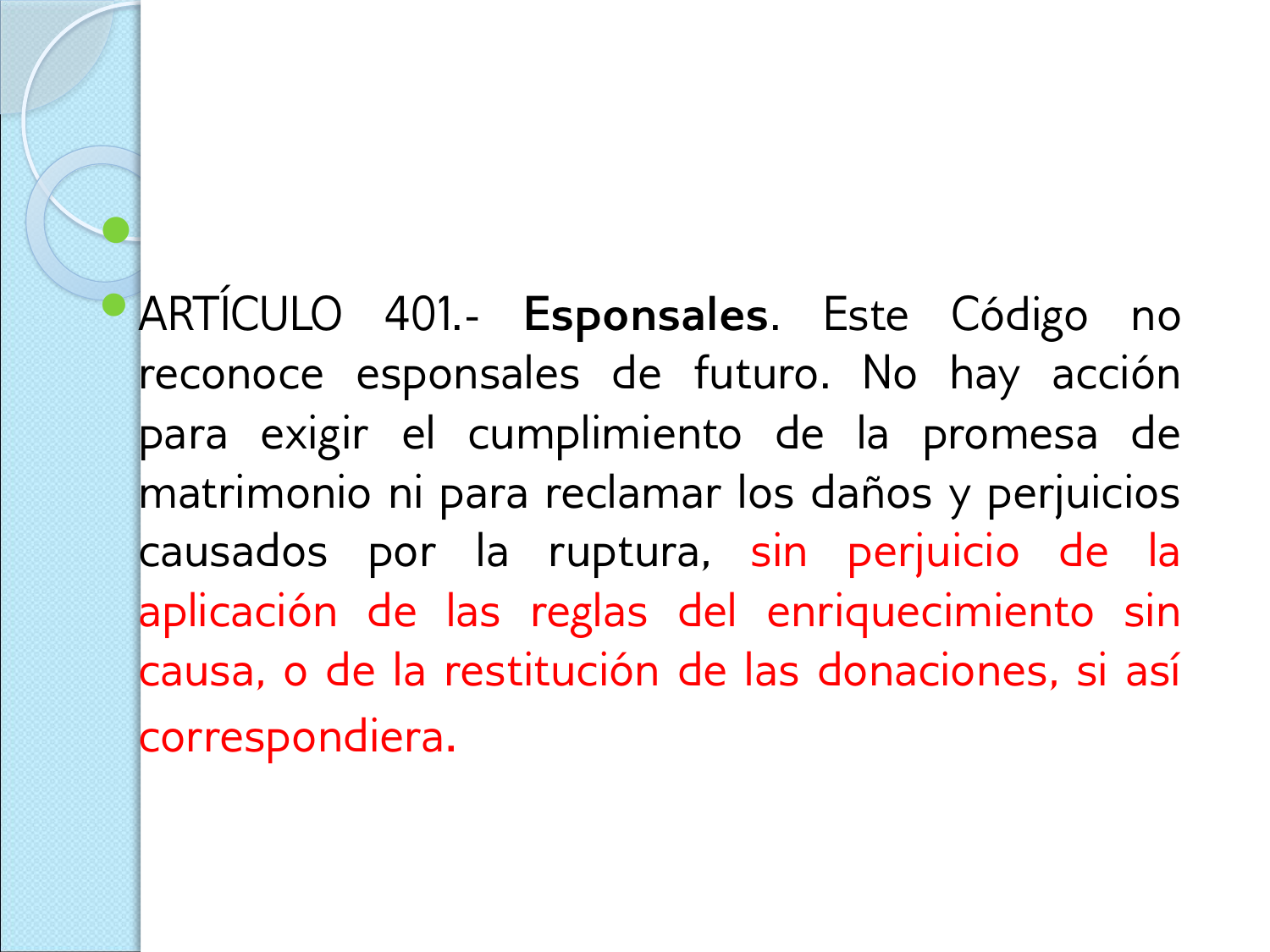

ARTÍCULO 401.- Esponsales. Este Código no reconoce esponsales de futuro. No hay acción para exigir el cumplimiento de la promesa de matrimonio ni para reclamar los daños y perjuicios causados por la ruptura, sin perjuicio de la aplicación de las reglas del enriquecimiento sin causa, o de la restitución de las donaciones, si así correspondiera.